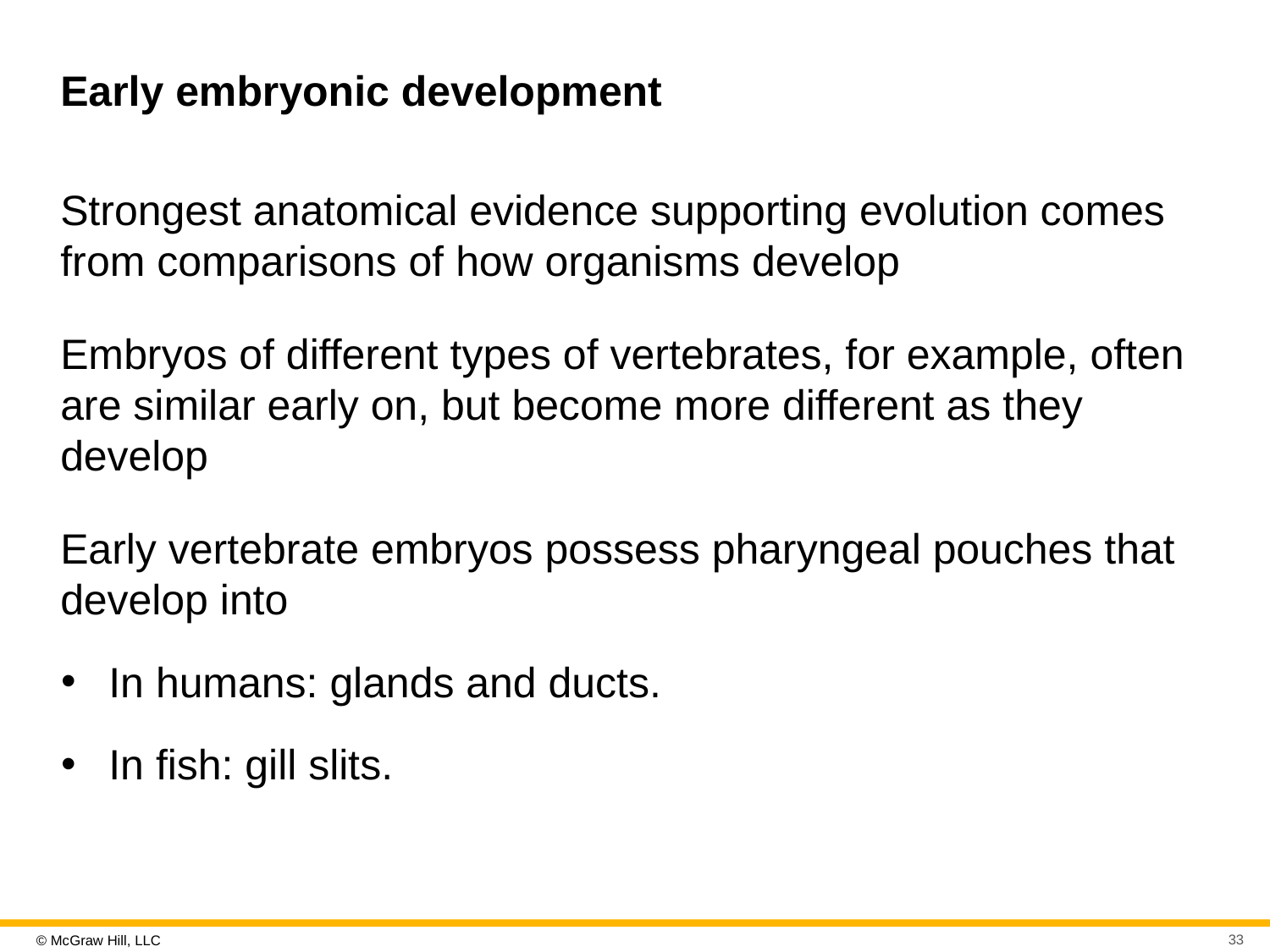

# Early embryonic development
Strongest anatomical evidence supporting evolution comes from comparisons of how organisms develop
Embryos of different types of vertebrates, for example, often are similar early on, but become more different as they develop
Early vertebrate embryos possess pharyngeal pouches that develop into
In humans: glands and ducts.
In fish: gill slits.
33